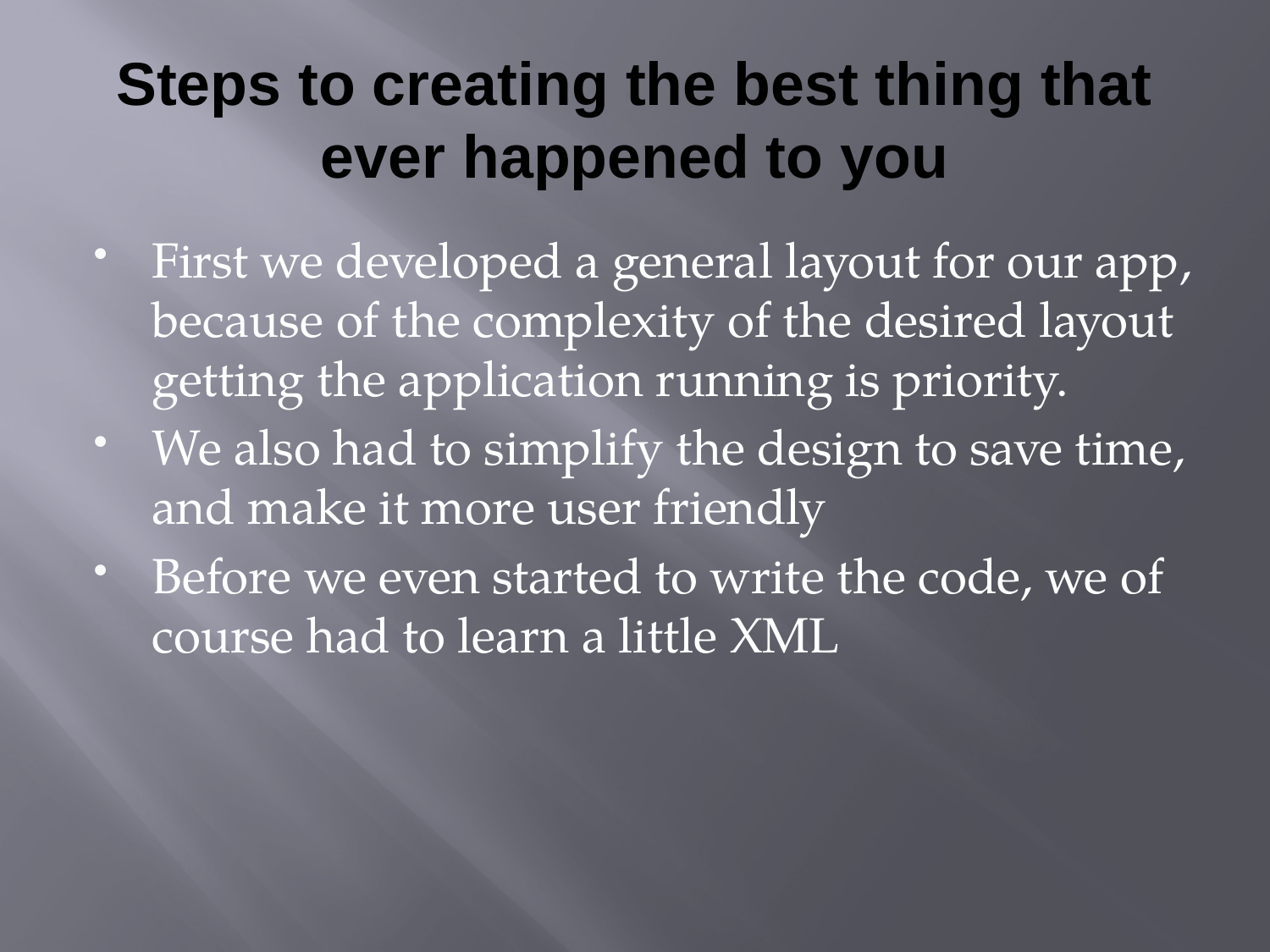

# Steps to creating the best thing that ever happened to you
First we developed a general layout for our app, because of the complexity of the desired layout getting the application running is priority.
We also had to simplify the design to save time, and make it more user friendly
Before we even started to write the code, we of course had to learn a little XML